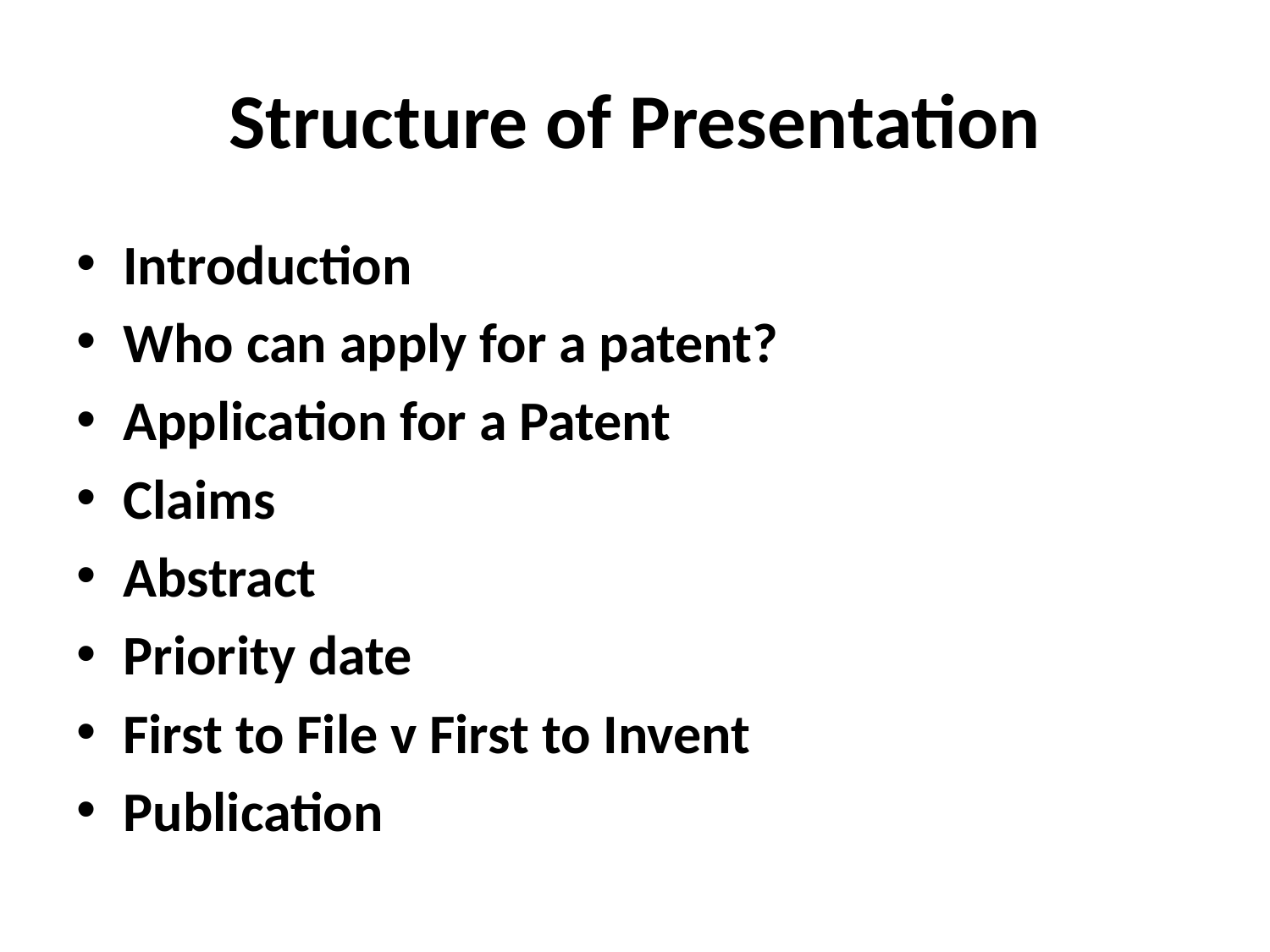

# Structure of Presentation
Introduction
Who can apply for a patent?
Application for a Patent
Claims
Abstract
Priority date
First to File v First to Invent
Publication